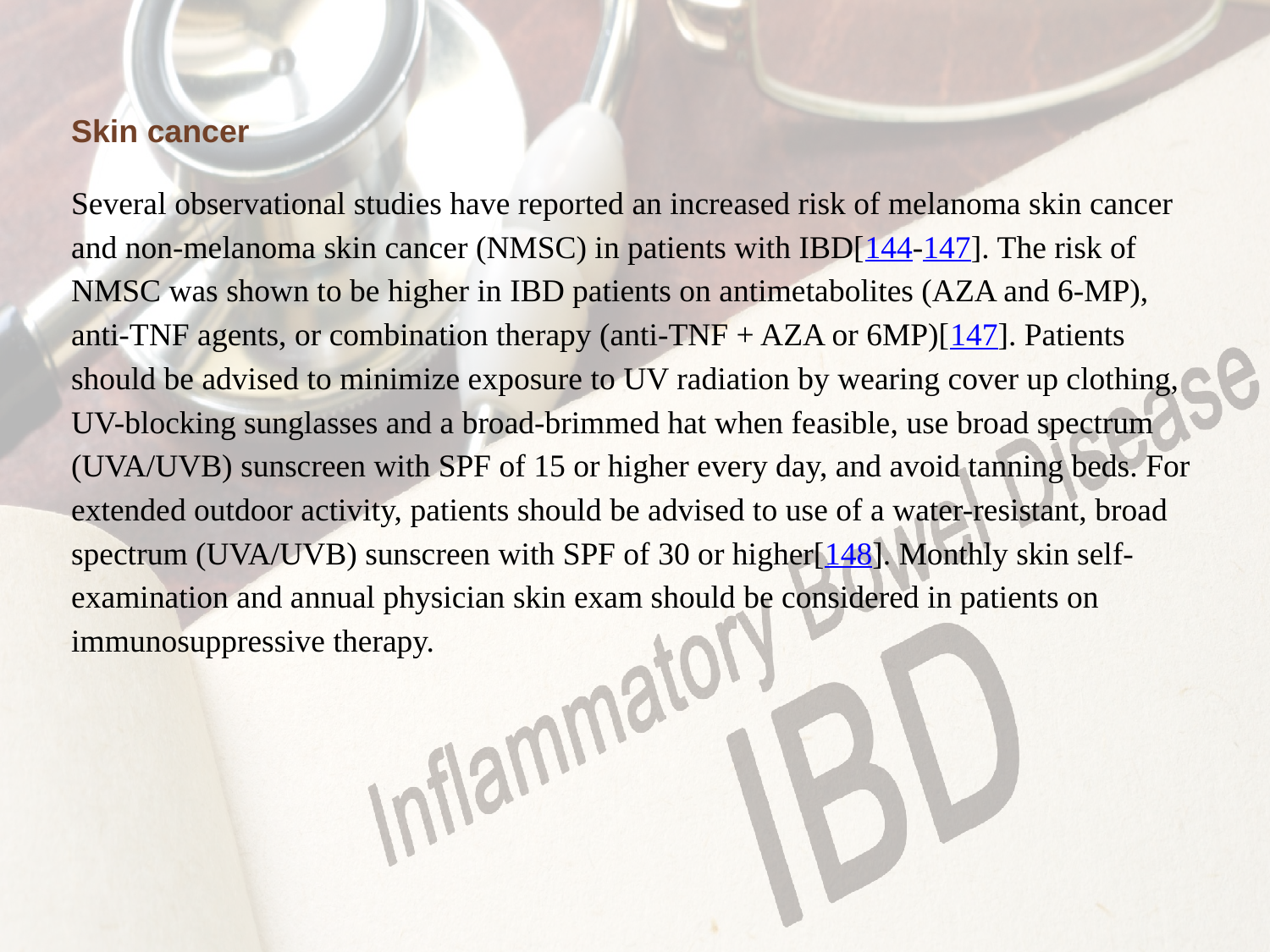

Skin cancer
Several observational studies have reported an increased risk of melanoma skin cancer and non-melanoma skin cancer (NMSC) in patients with IBD[144-147]. The risk of NMSC was shown to be higher in IBD patients on antimetabolites (AZA and 6-MP), anti-TNF agents, or combination therapy (anti-TNF + AZA or 6MP)[147]. Patients should be advised to minimize exposure to UV radiation by wearing cover up clothing, UV-blocking sunglasses and a broad-brimmed hat when feasible, use broad spectrum (UVA/UVB) sunscreen with SPF of 15 or higher every day, and avoid tanning beds. For extended outdoor activity, patients should be advised to use of a water-resistant, broad spectrum (UVA/UVB) sunscreen with SPF of 30 or higher[148]. Monthly skin self-examination and annual physician skin exam should be considered in patients on immunosuppressive therapy.